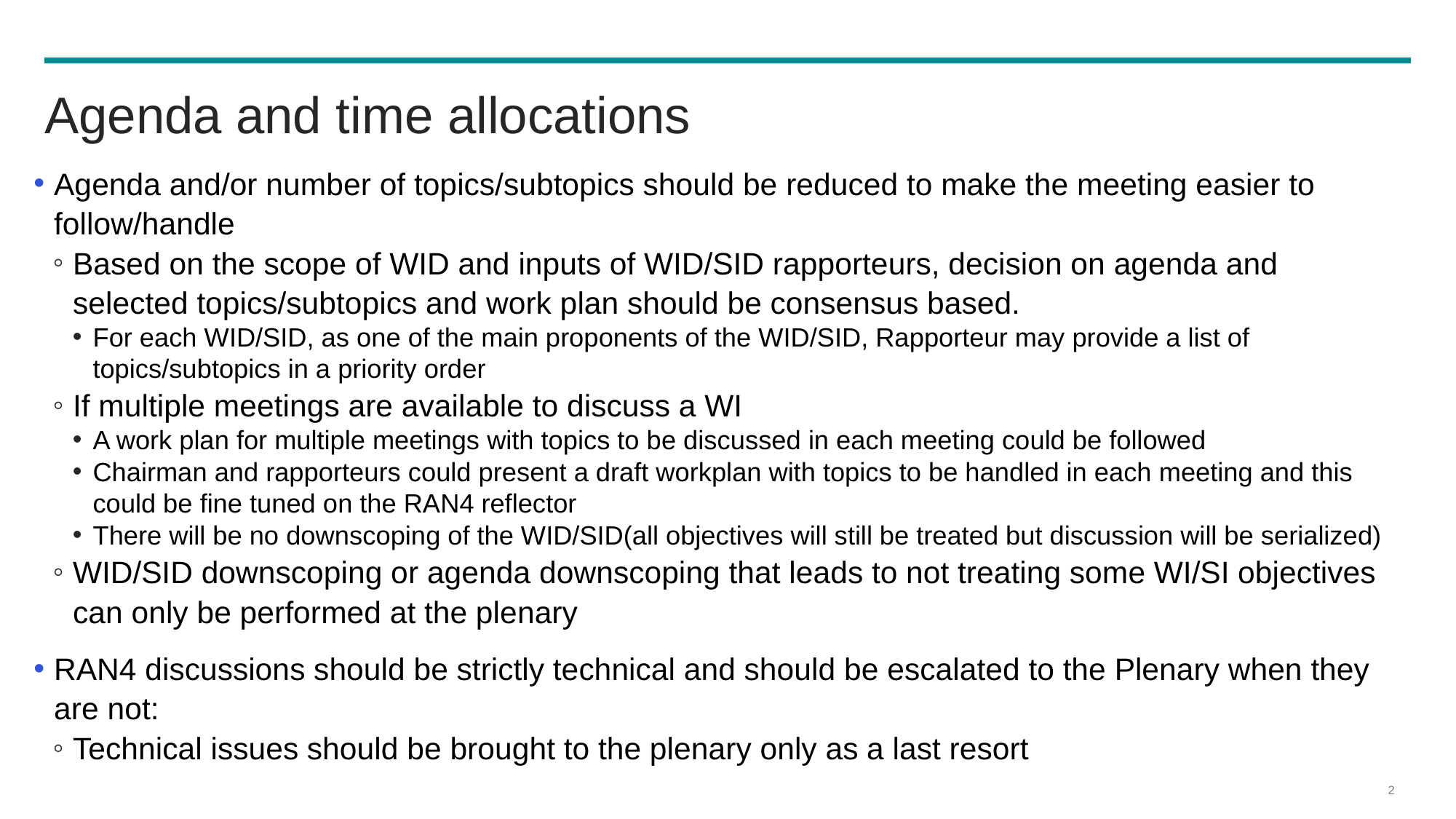

# Agenda and time allocations
Agenda and/or number of topics/subtopics should be reduced to make the meeting easier to follow/handle
Based on the scope of WID and inputs of WID/SID rapporteurs, decision on agenda and selected topics/subtopics and work plan should be consensus based.
For each WID/SID, as one of the main proponents of the WID/SID, Rapporteur may provide a list of topics/subtopics in a priority order
If multiple meetings are available to discuss a WI
A work plan for multiple meetings with topics to be discussed in each meeting could be followed
Chairman and rapporteurs could present a draft workplan with topics to be handled in each meeting and this could be fine tuned on the RAN4 reflector
There will be no downscoping of the WID/SID(all objectives will still be treated but discussion will be serialized)
WID/SID downscoping or agenda downscoping that leads to not treating some WI/SI objectives can only be performed at the plenary
RAN4 discussions should be strictly technical and should be escalated to the Plenary when they are not:
Technical issues should be brought to the plenary only as a last resort